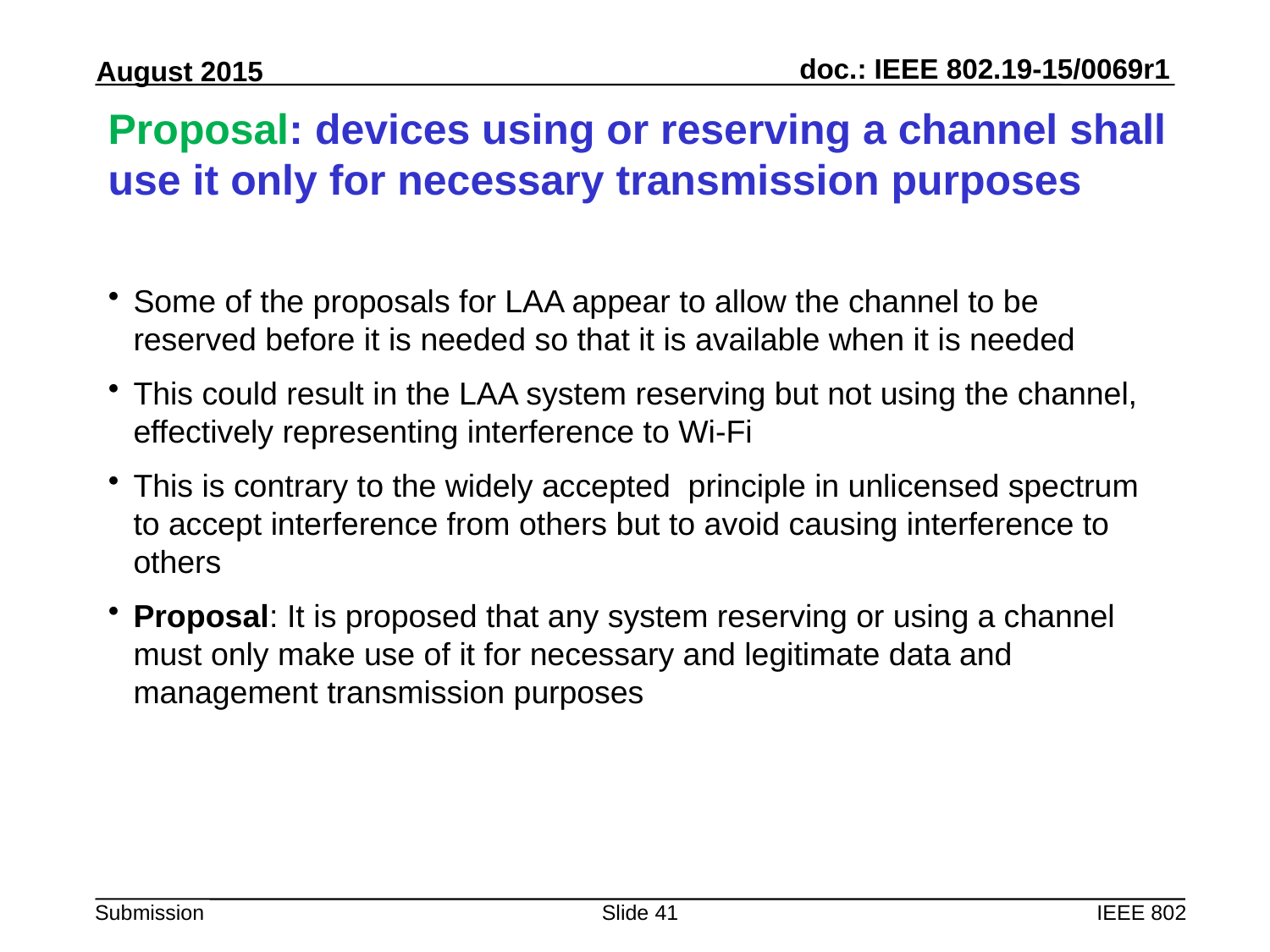

# Proposal: devices using or reserving a channel shall use it only for necessary transmission purposes
Some of the proposals for LAA appear to allow the channel to be reserved before it is needed so that it is available when it is needed
This could result in the LAA system reserving but not using the channel, effectively representing interference to Wi-Fi
This is contrary to the widely accepted  principle in unlicensed spectrum to accept interference from others but to avoid causing interference to others
Proposal: It is proposed that any system reserving or using a channel must only make use of it for necessary and legitimate data and management transmission purposes
Slide 41
IEEE 802